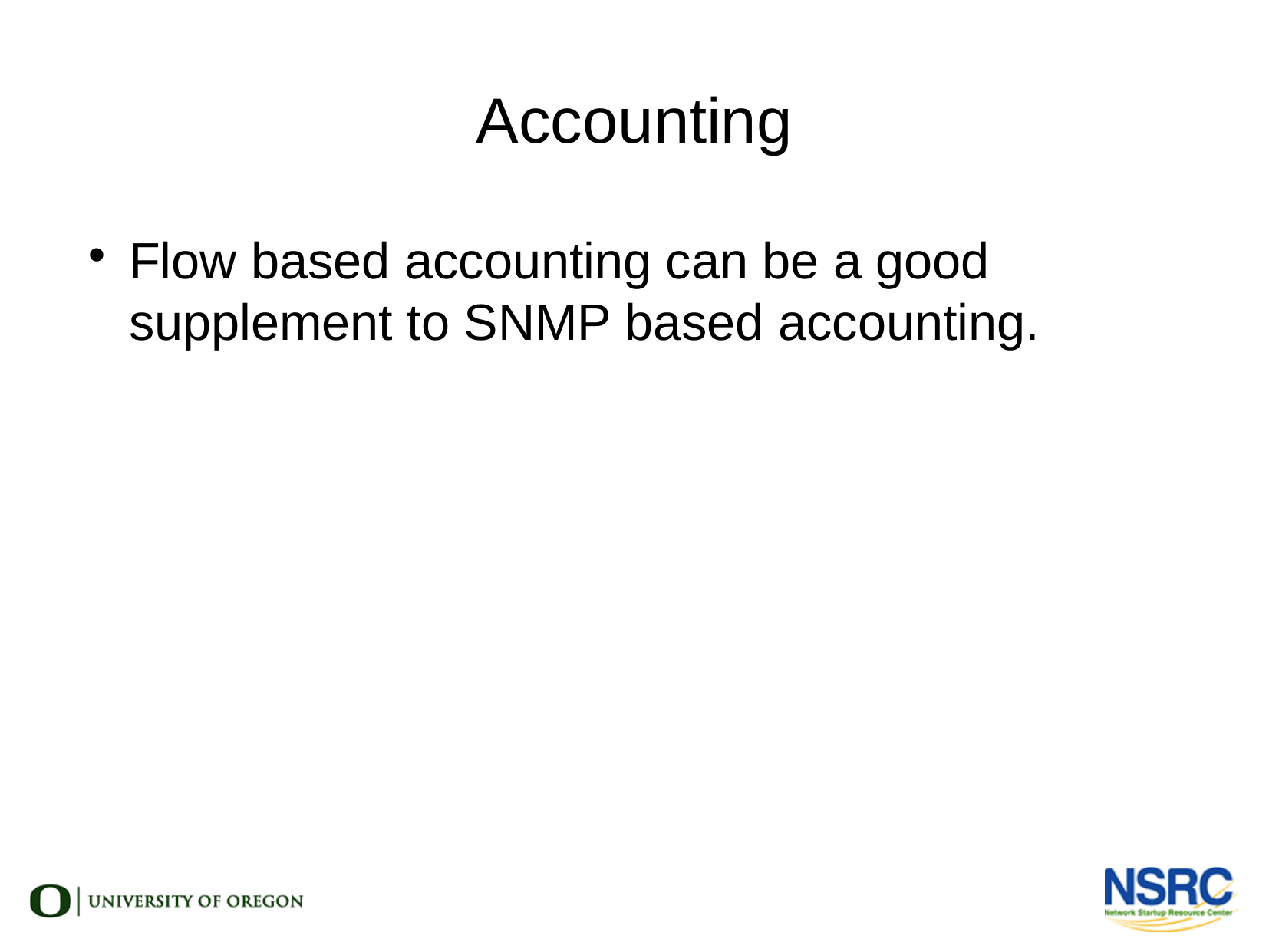

Accounting
Flow based accounting can be a good supplement to SNMP based accounting.